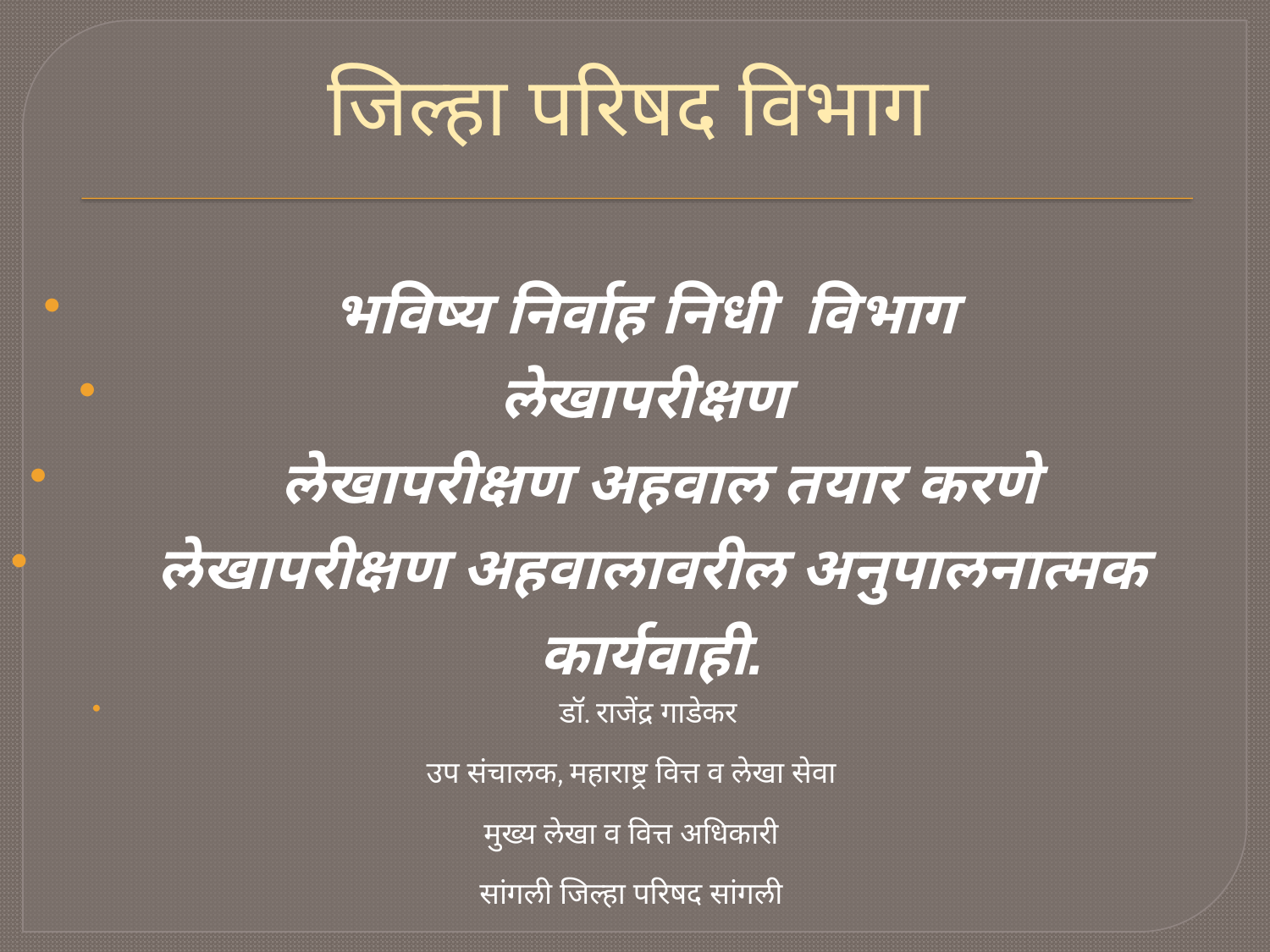

# जिल्हा परिषद विभाग

भविष्य निर्वाह निधी  विभाग
लेखापरीक्षण
 लेखापरीक्षण अहवाल तयार करणे
लेखापरीक्षण अहवालावरील अनुपालनात्मक कार्यवाही.
डॉ. राजेंद्र गाडेकर
उप संचालक, महाराष्ट्र वित्त व लेखा सेवा
मुख्य लेखा व वित्त अधिकारी
सांगली जिल्हा परिषद सांगली